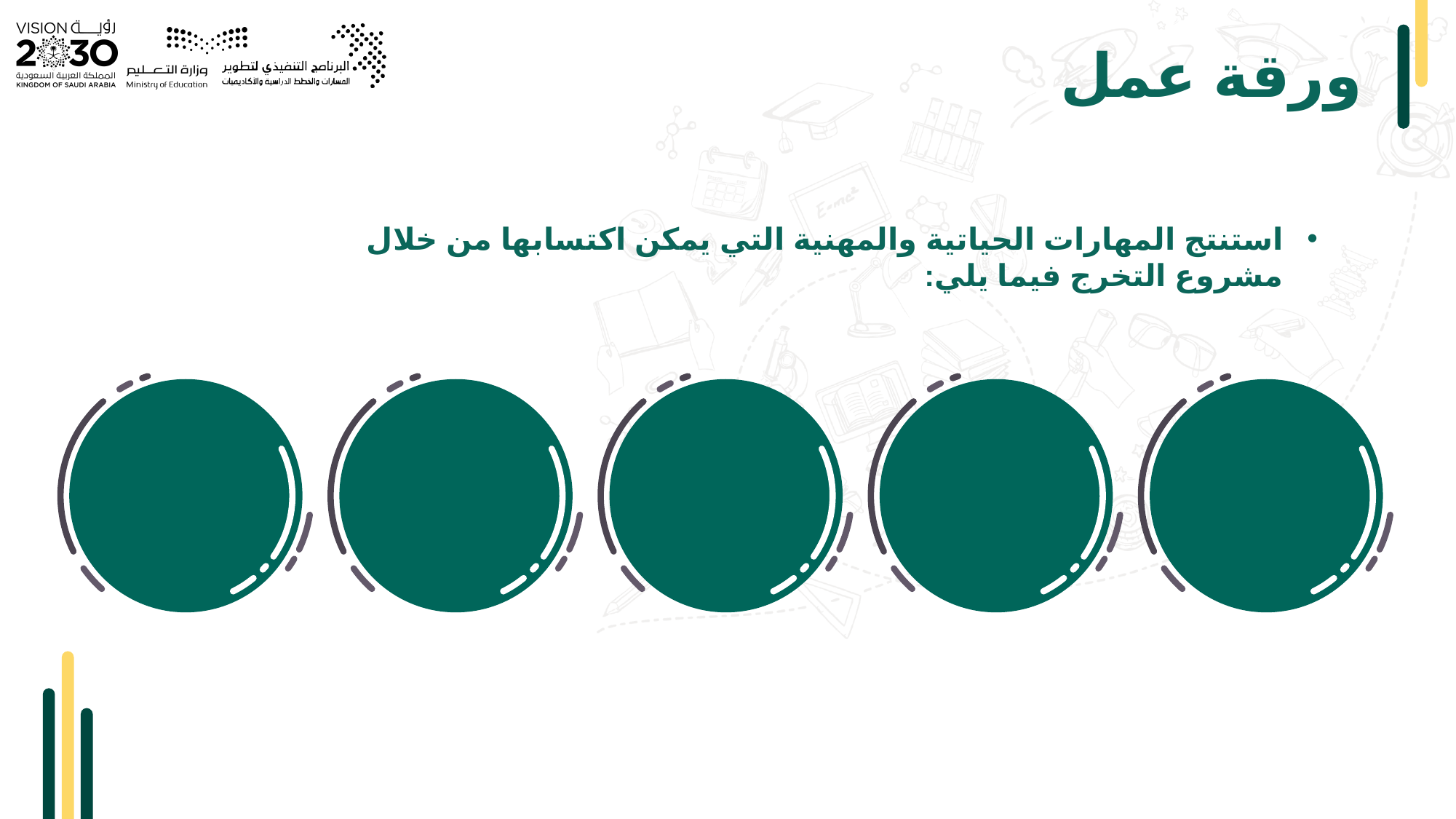

# ورقة عمل

استنتج المهارات الحياتية والمهنية التي يمكن اكتسابها من خلال مشروع التخرج فيما يلي: